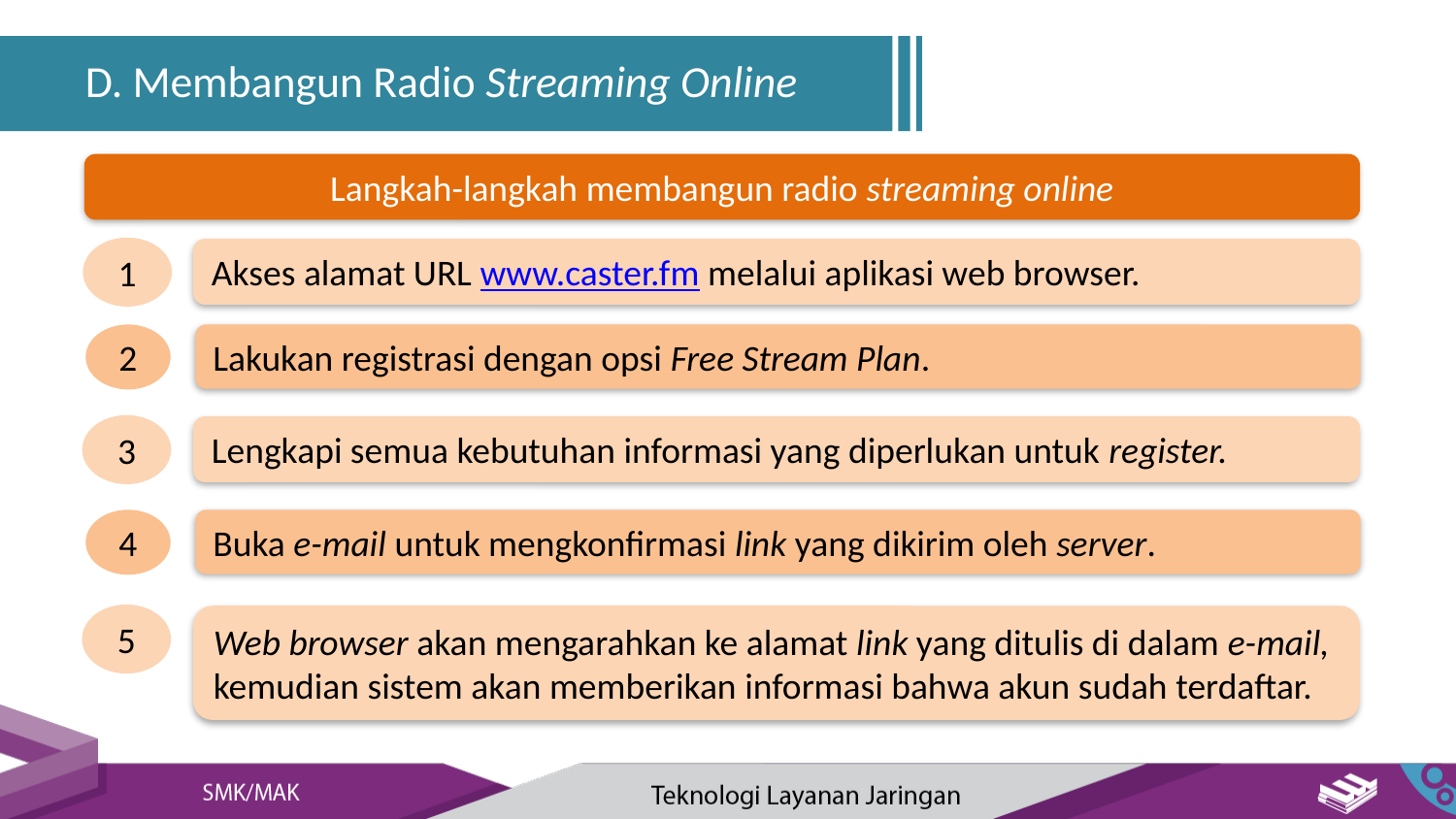

D. Membangun Radio Streaming Online
Langkah-langkah membangun radio streaming online
1
Akses alamat URL www.caster.fm melalui aplikasi web browser.
2
Lakukan registrasi dengan opsi Free Stream Plan.
3
Lengkapi semua kebutuhan informasi yang diperlukan untuk register.
4
Buka e-mail untuk mengkonfirmasi link yang dikirim oleh server.
5
Web browser akan mengarahkan ke alamat link yang ditulis di dalam e-mail, kemudian sistem akan memberikan informasi bahwa akun sudah terdaftar.